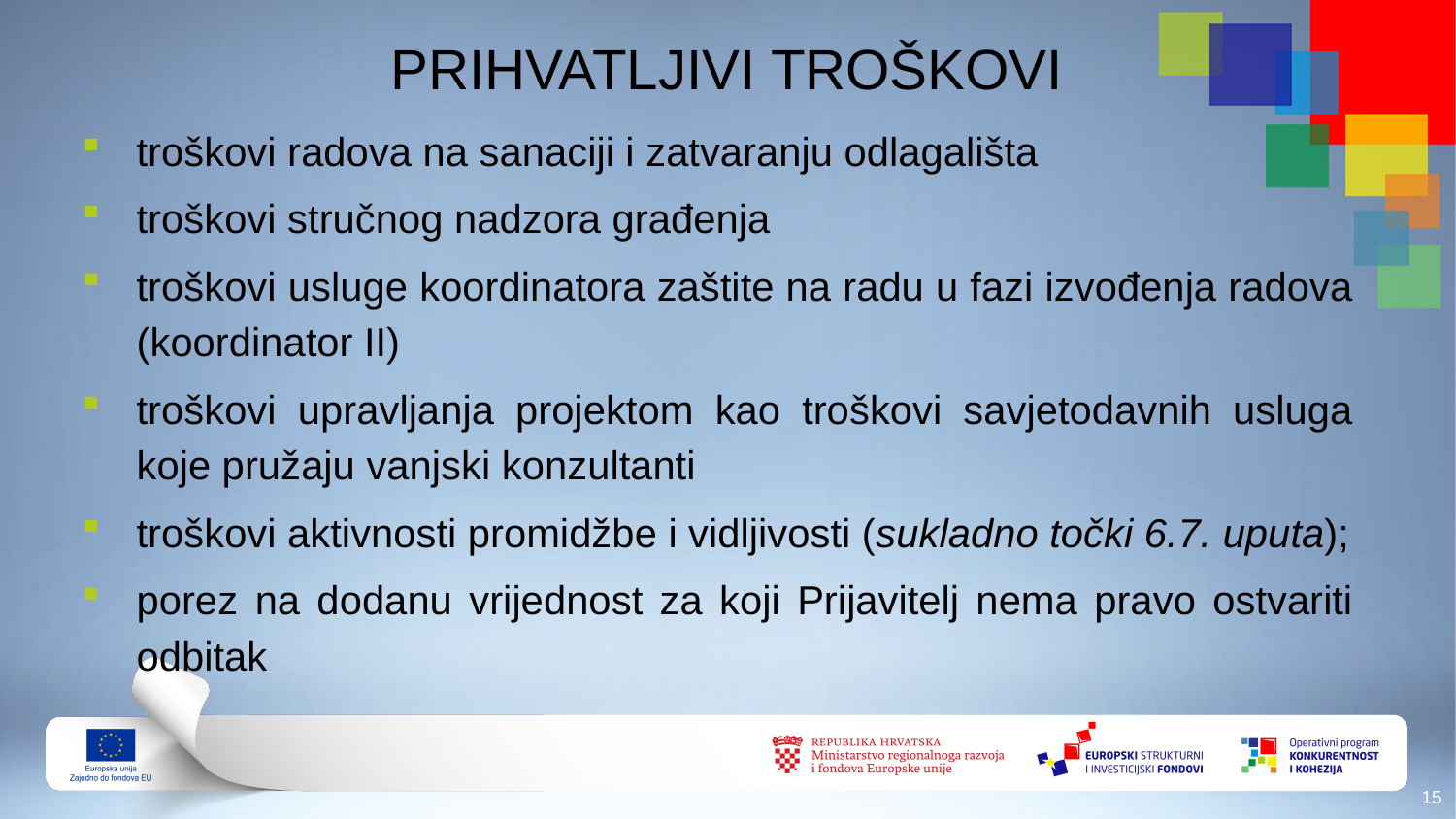

# PRIHVATLJIVI TROŠKOVI
troškovi radova na sanaciji i zatvaranju odlagališta
troškovi stručnog nadzora građenja
troškovi usluge koordinatora zaštite na radu u fazi izvođenja radova (koordinator II)
troškovi upravljanja projektom kao troškovi savjetodavnih usluga koje pružaju vanjski konzultanti
troškovi aktivnosti promidžbe i vidljivosti (sukladno točki 6.7. uputa);
porez na dodanu vrijednost za koji Prijavitelj nema pravo ostvariti odbitak

15